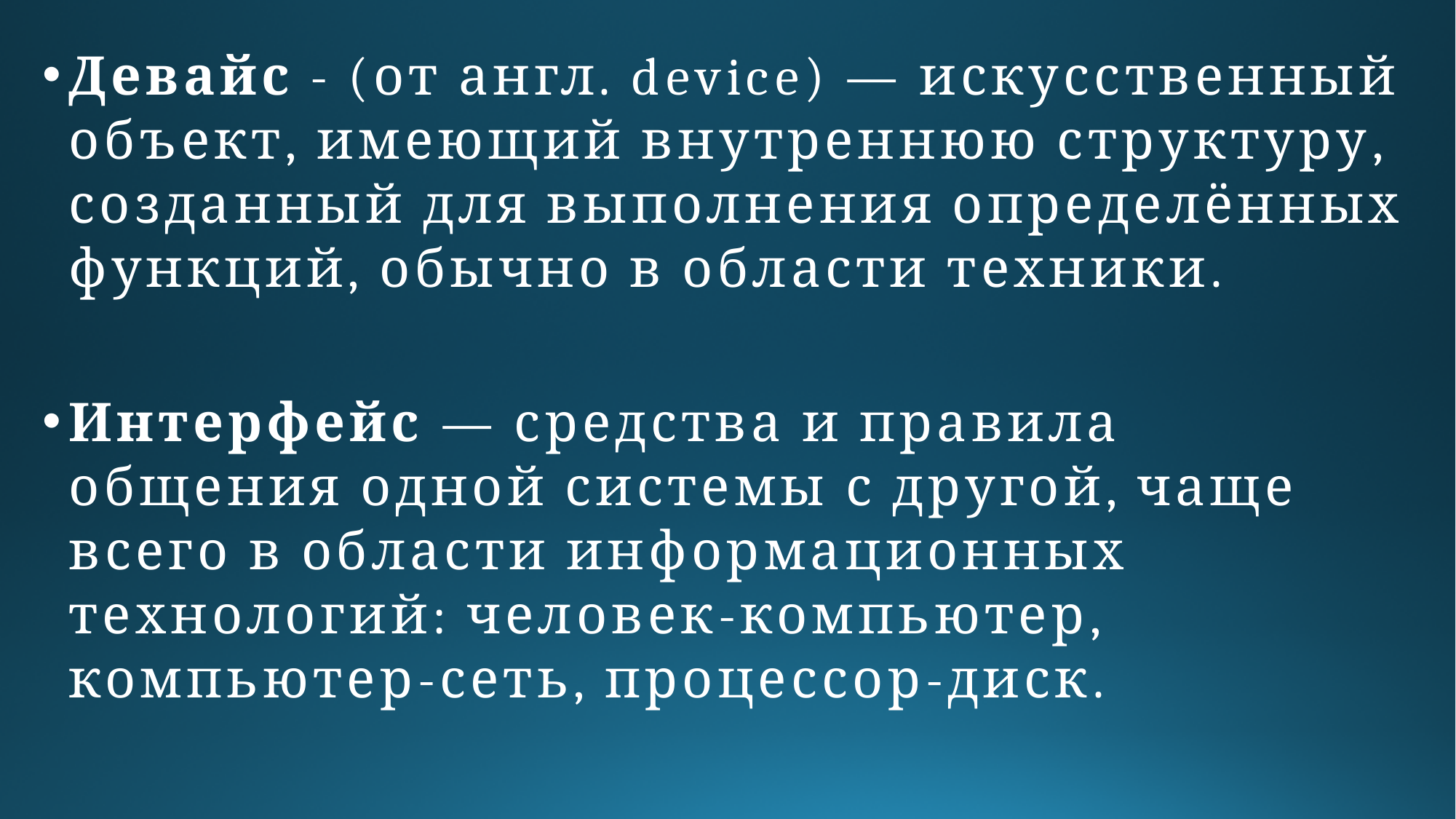

Девайс - (от англ. device) — искусственный объект, имеющий внутреннюю структуру, созданный для выполнения определённых функций, обычно в области техники.

Интерфейс — средства и правила общения одной системы с другой, чаще всего в области информационных технологий: человек-компьютер, компьютер-сеть, процессор-диск.